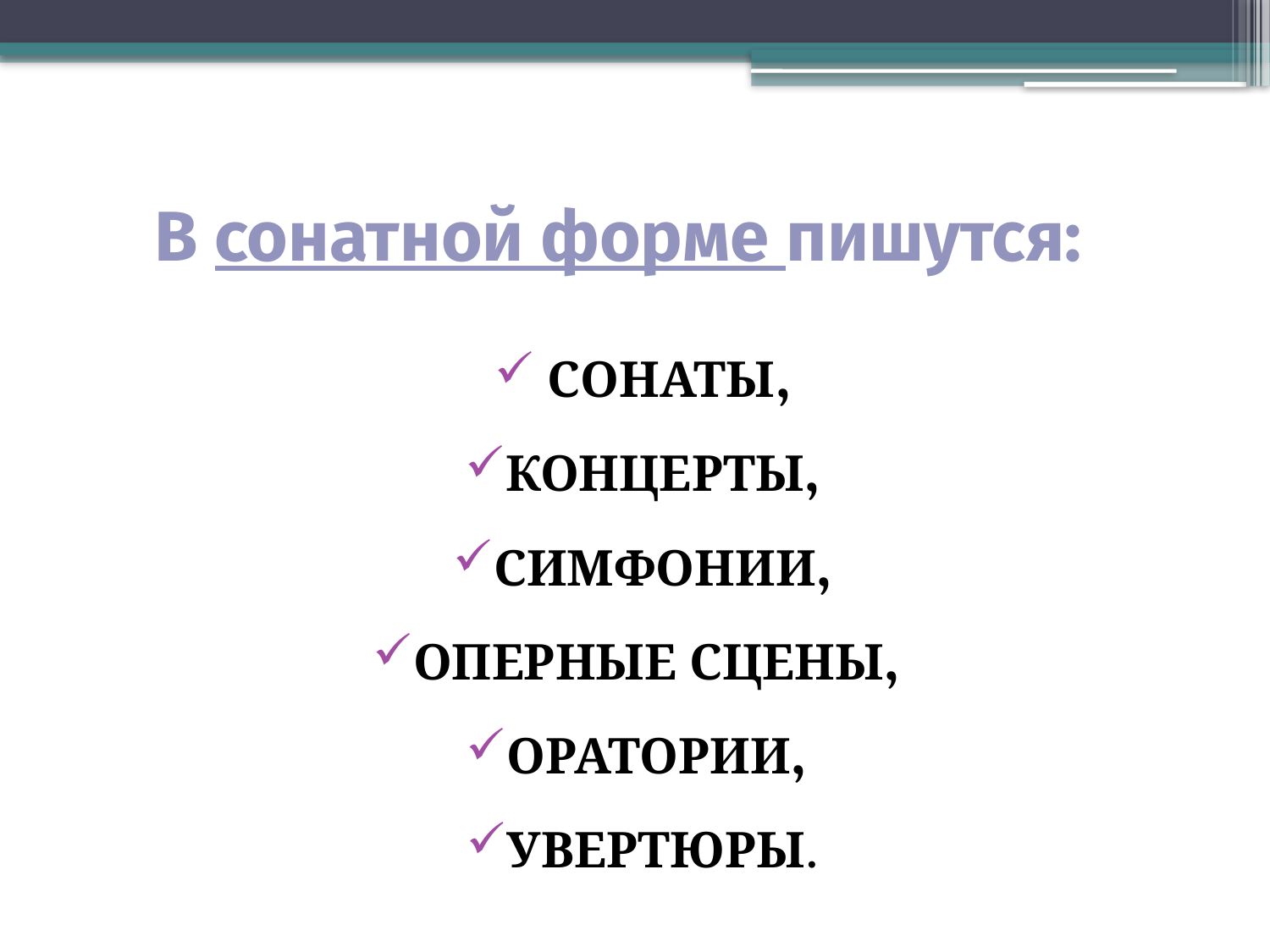

# В сонатной форме пишутся:
 СОНАТЫ,
КОНЦЕРТЫ,
СИМФОНИИ,
ОПЕРНЫЕ СЦЕНЫ,
ОРАТОРИИ,
УВЕРТЮРЫ.